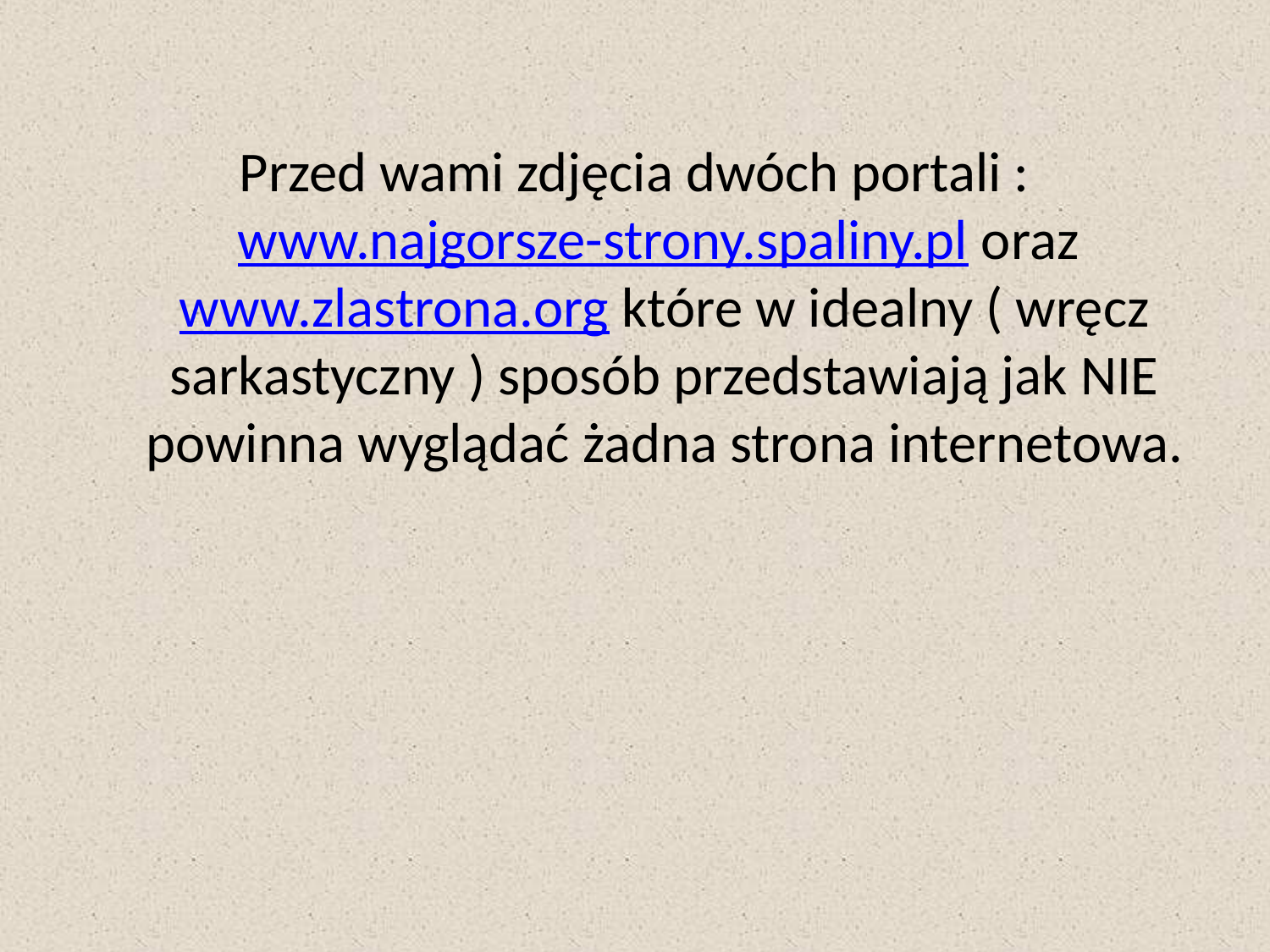

Przed wami zdjęcia dwóch portali : www.najgorsze-strony.spaliny.pl oraz www.zlastrona.org które w idealny ( wręcz sarkastyczny ) sposób przedstawiają jak NIE powinna wyglądać żadna strona internetowa.